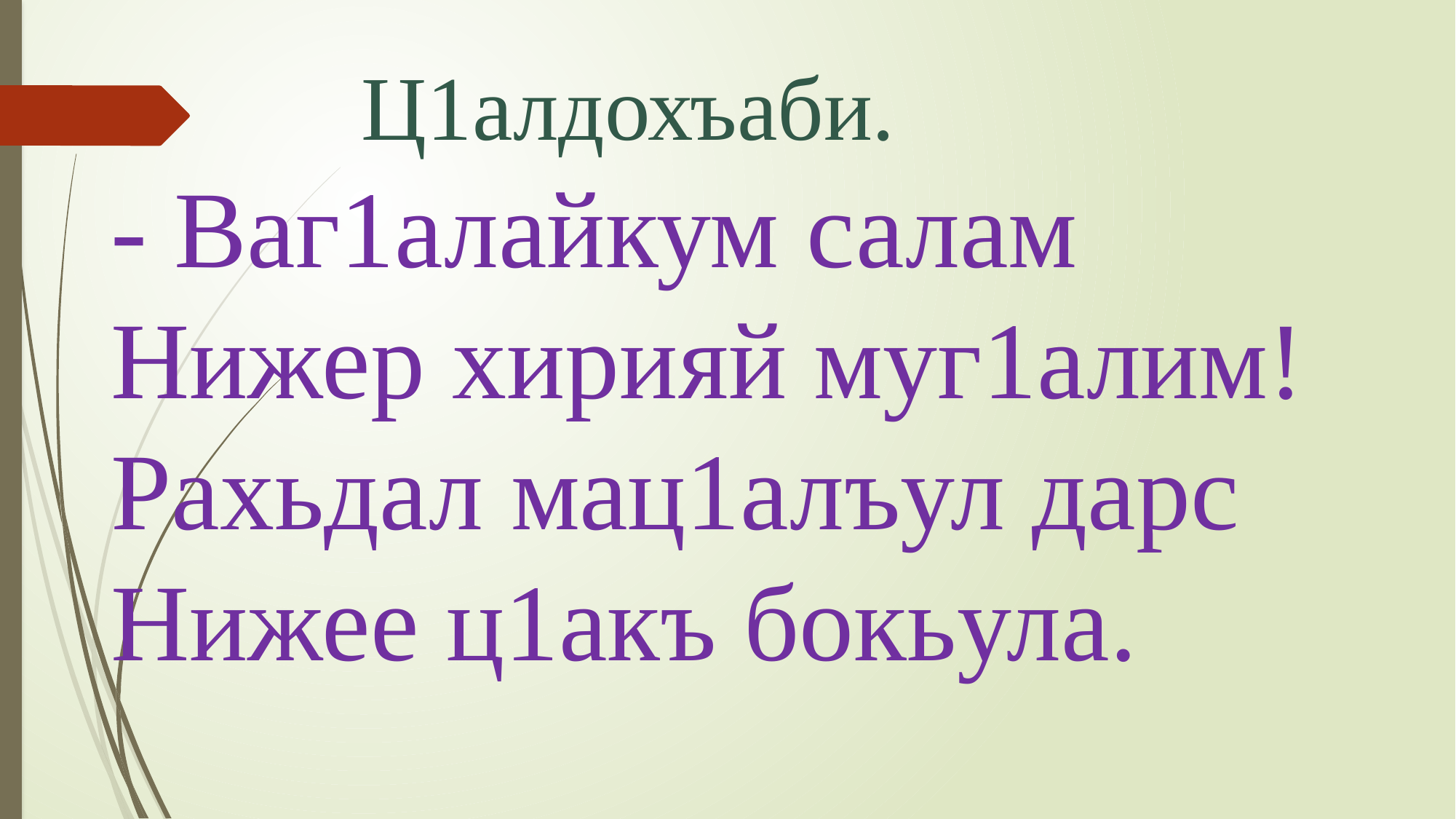

# Ц1алдохъаби. - Ваг1алайкум салам Нижер хирияй муг1алим! Рахьдал мац1алъул дарс Нижее ц1акъ бокьула.